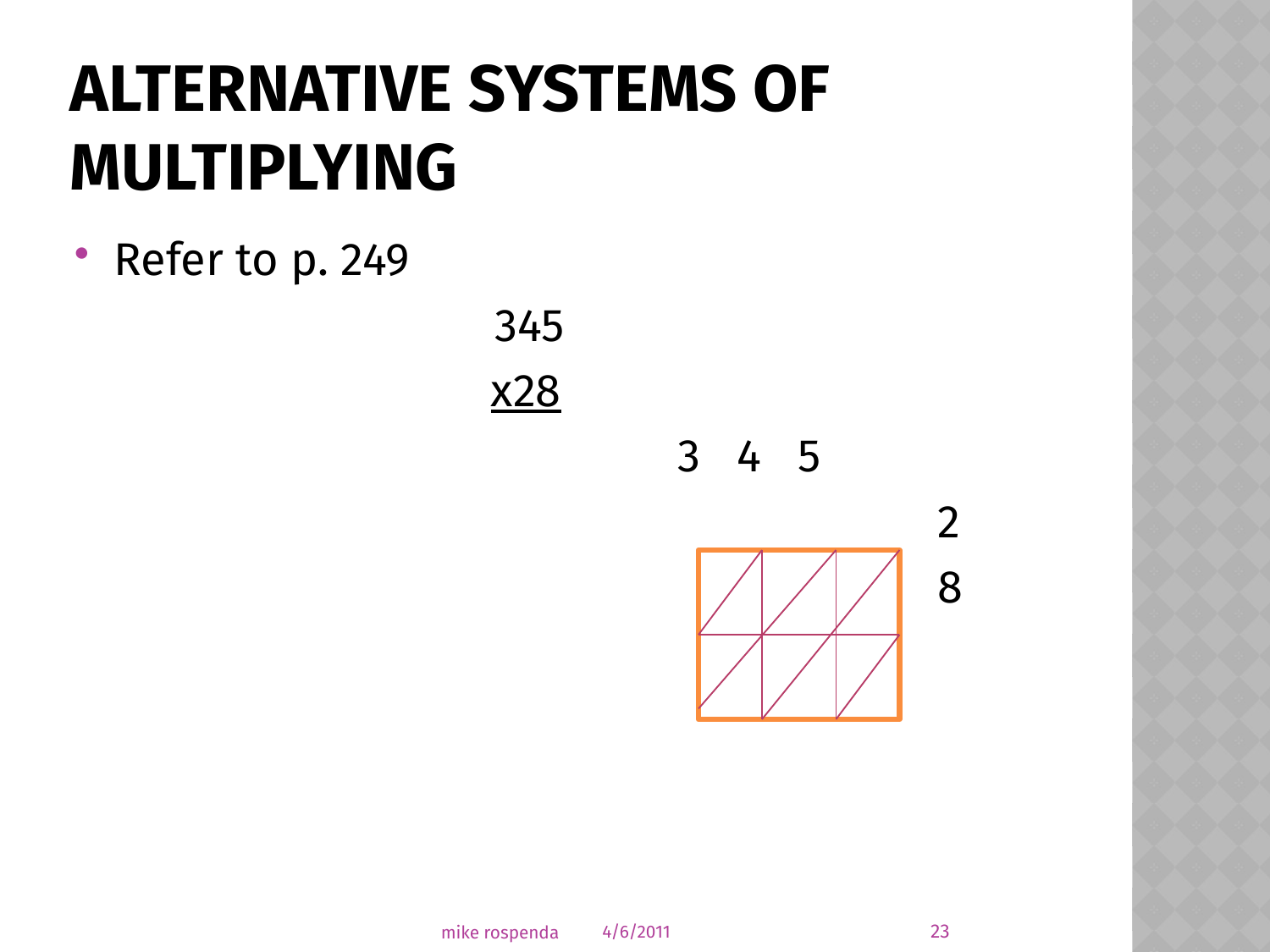

# Alternative systems of multiplying
Refer to p. 249
				345
			          x28
                                                 3   4   5
							     2
  							     8

23
mike rospenda
4/6/2011